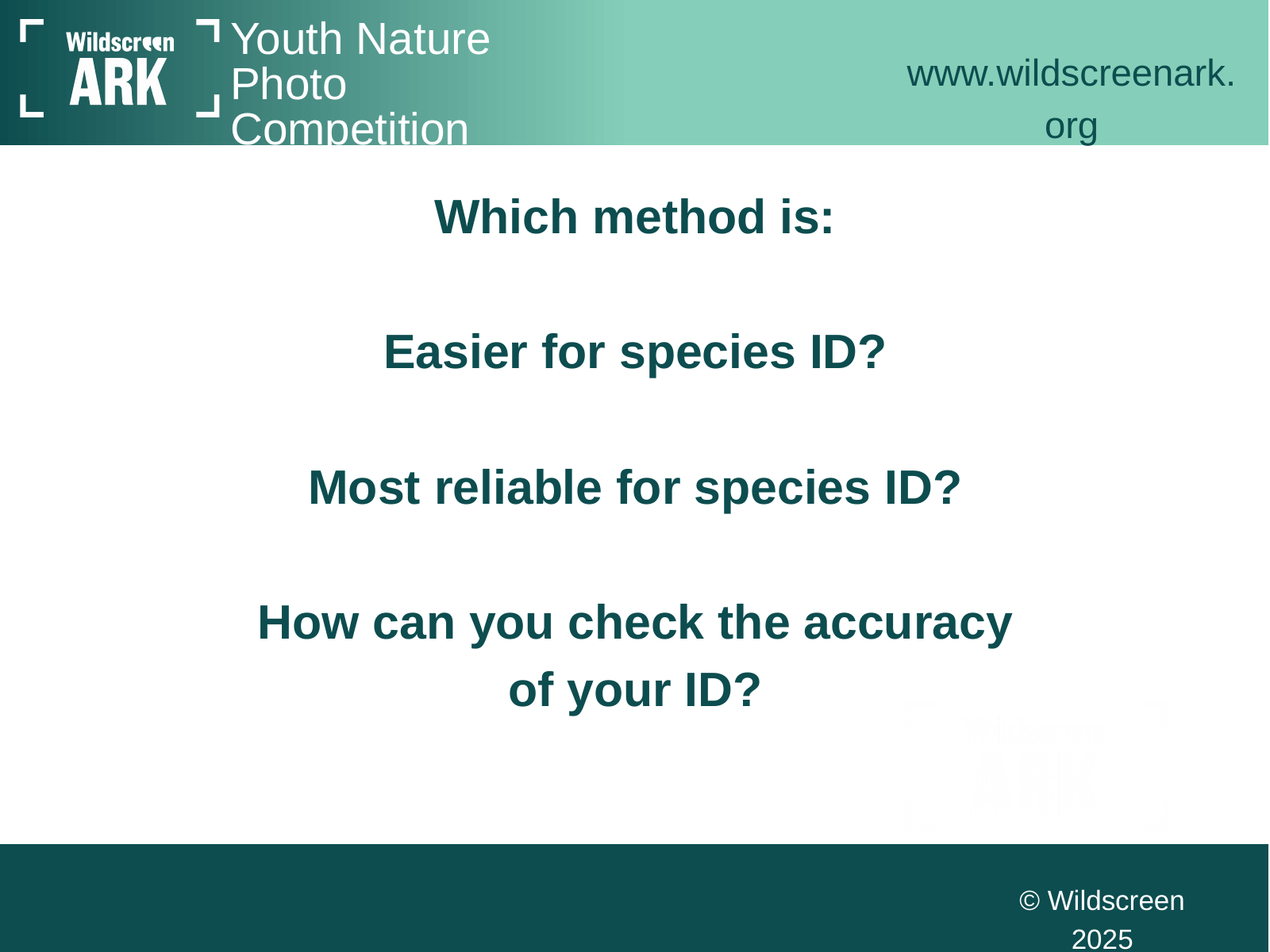

www.wildscreenark.org

Youth Nature Photo Competition

Which method is:

Easier for species ID?

Most reliable for species ID?

How can you check the accuracy of your ID?

© Wildscreen 2025